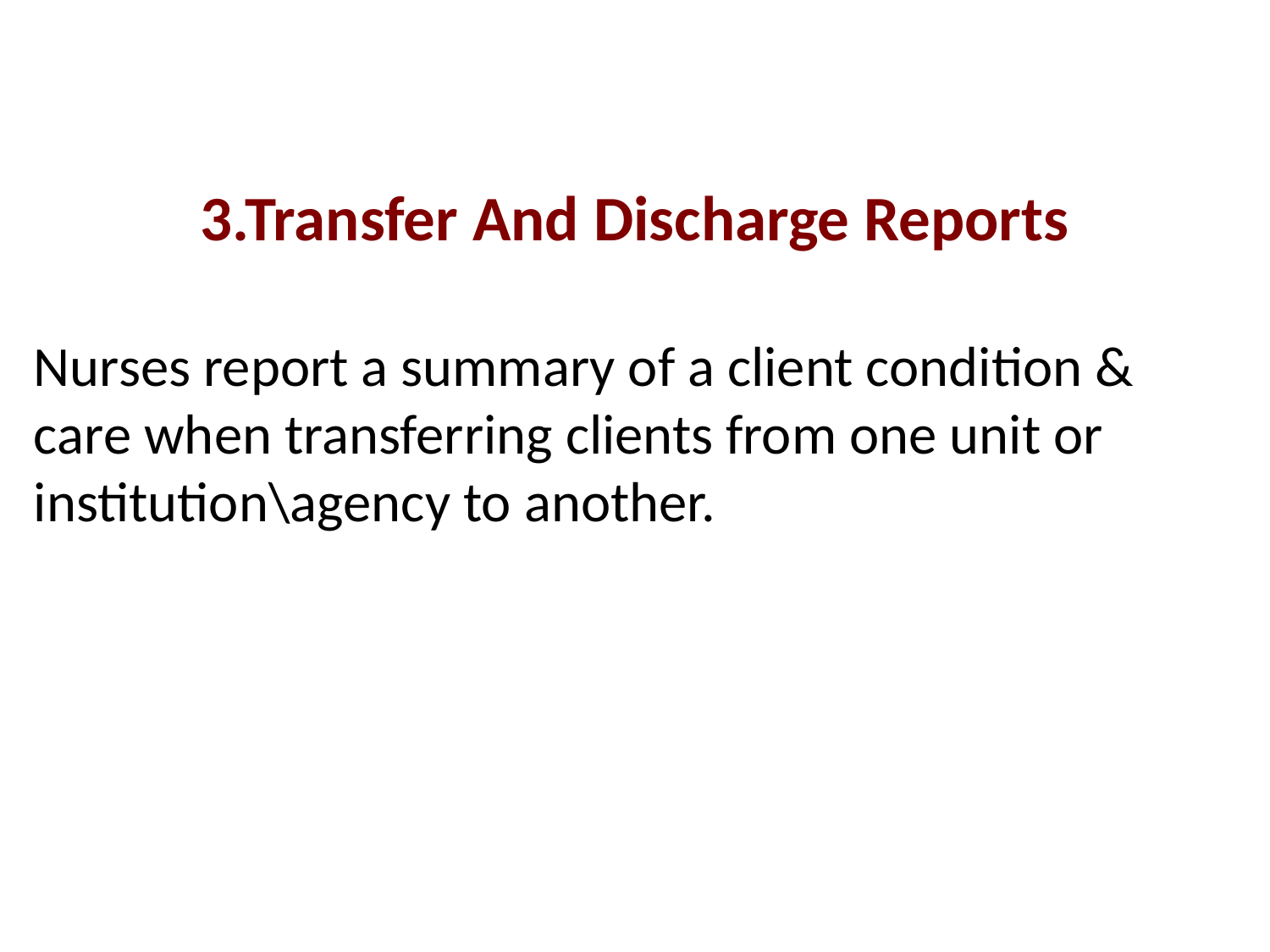

# 3.Transfer And Discharge Reports
Nurses report a summary of a client condition & care when transferring clients from one unit or institution\agency to another.